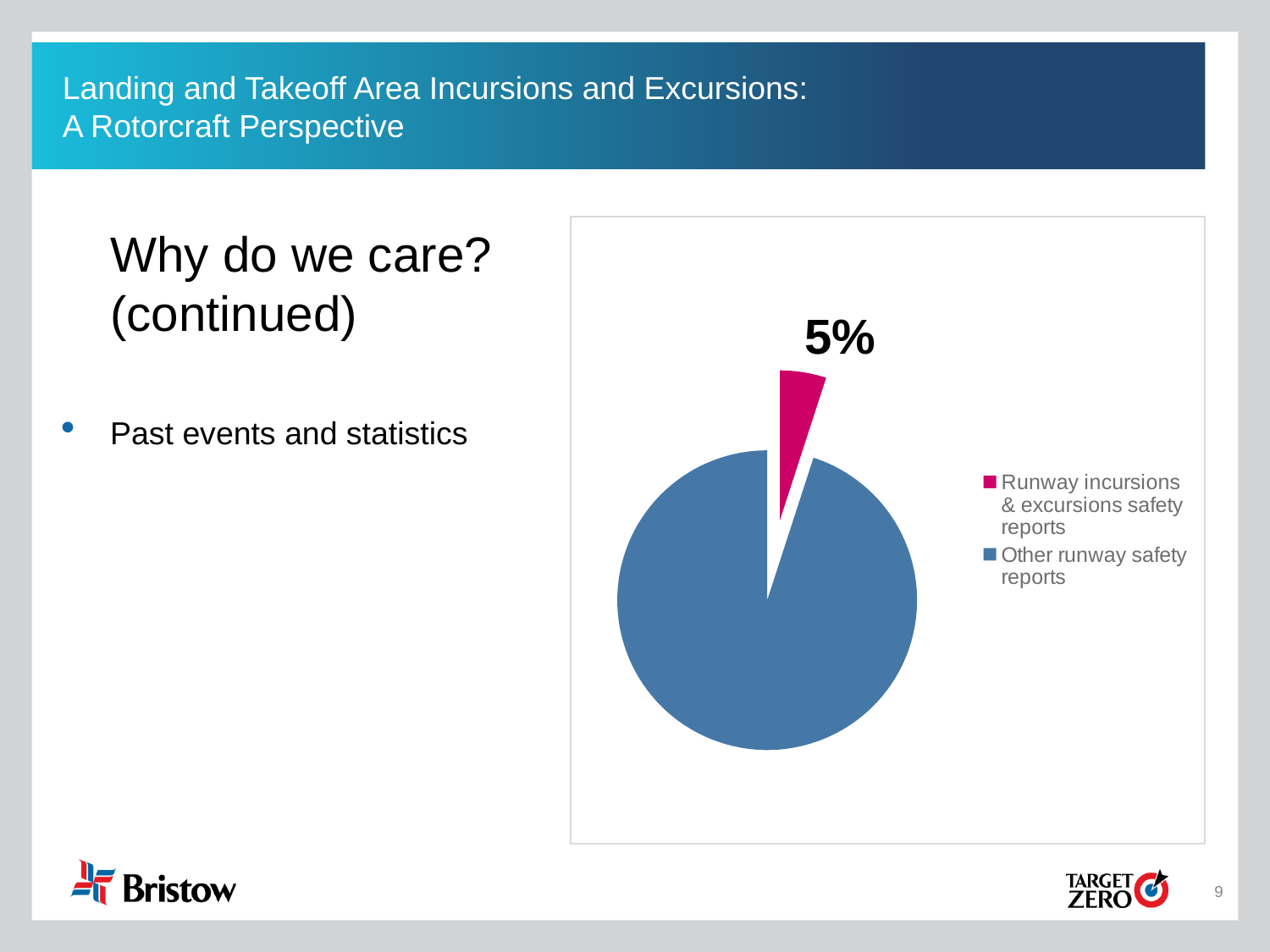

Landing and Takeoff Area Incursions and Excursions:
A Rotorcraft Perspective
	Why do we care? (continued)

Past events and statistics

### Chart

| Category | Events % |
|---|---|
| Runway incursions & excursions safety reports | 5.0 |
| Other runway safety reports | 95.0 |